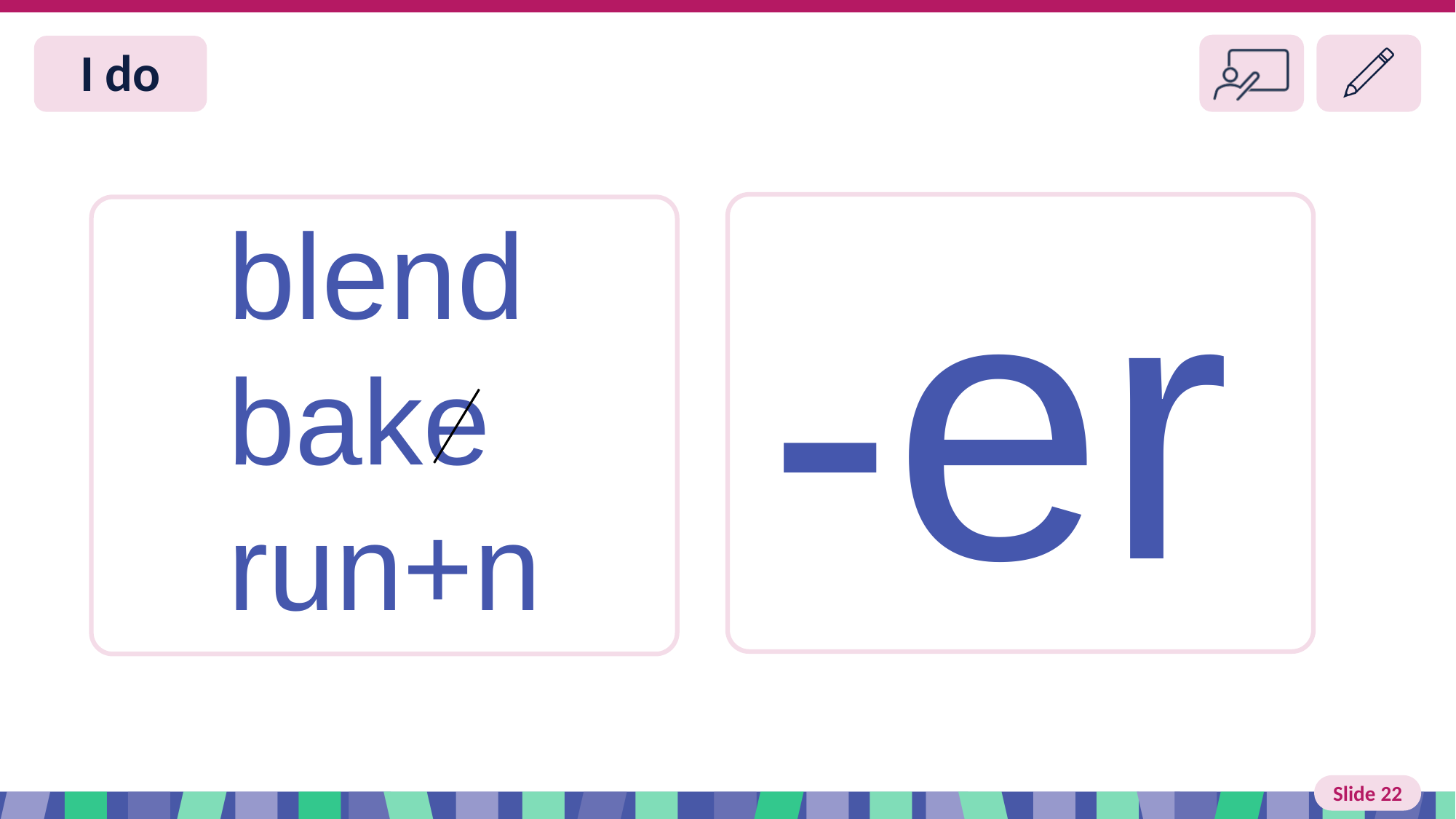

Slide 22 I do
-er
blend
bake
run+n